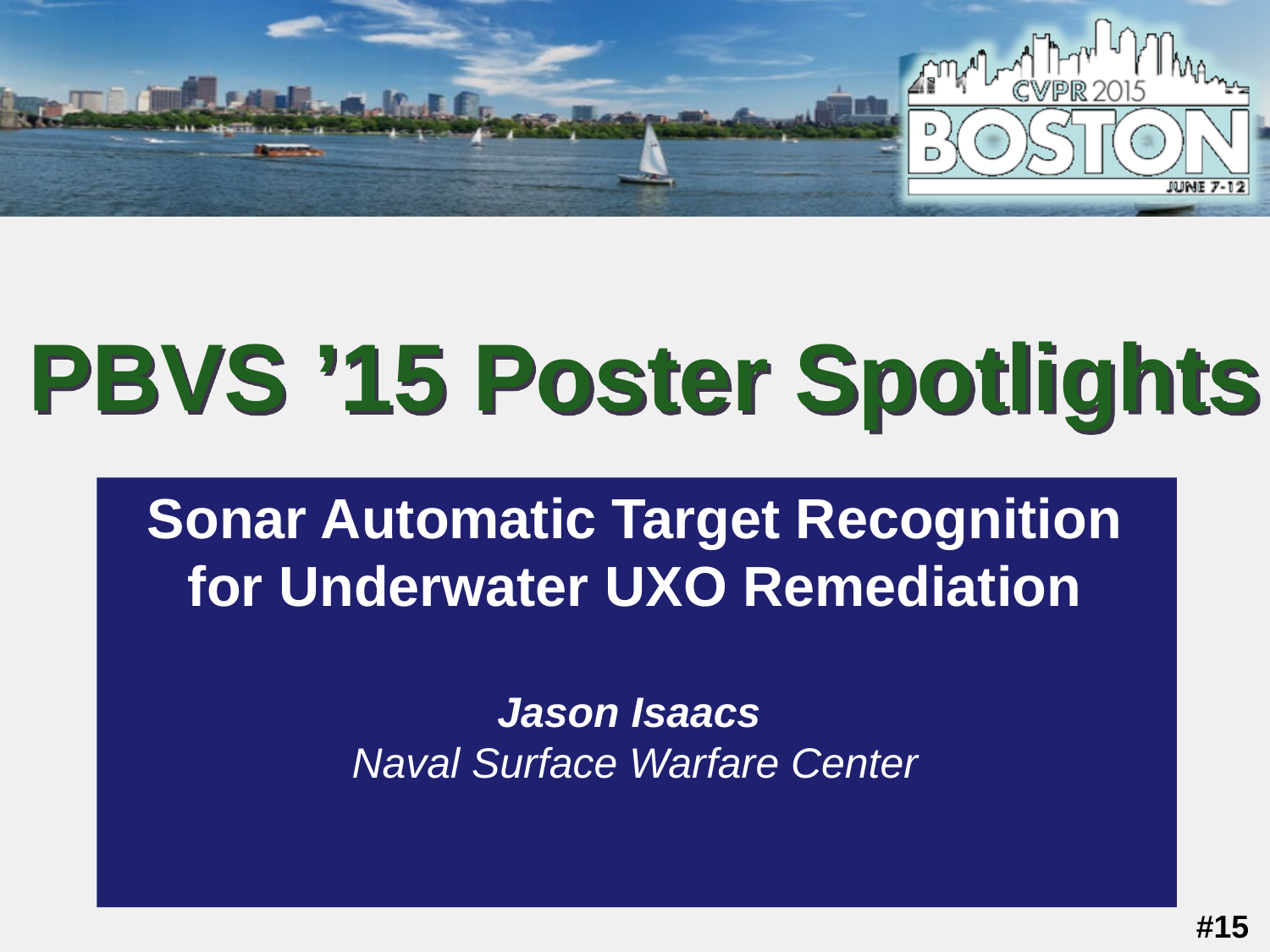

Sonar Automatic Target Recognition for Underwater UXO Remediation

Jason Isaacs
Naval Surface Warfare Center
#15